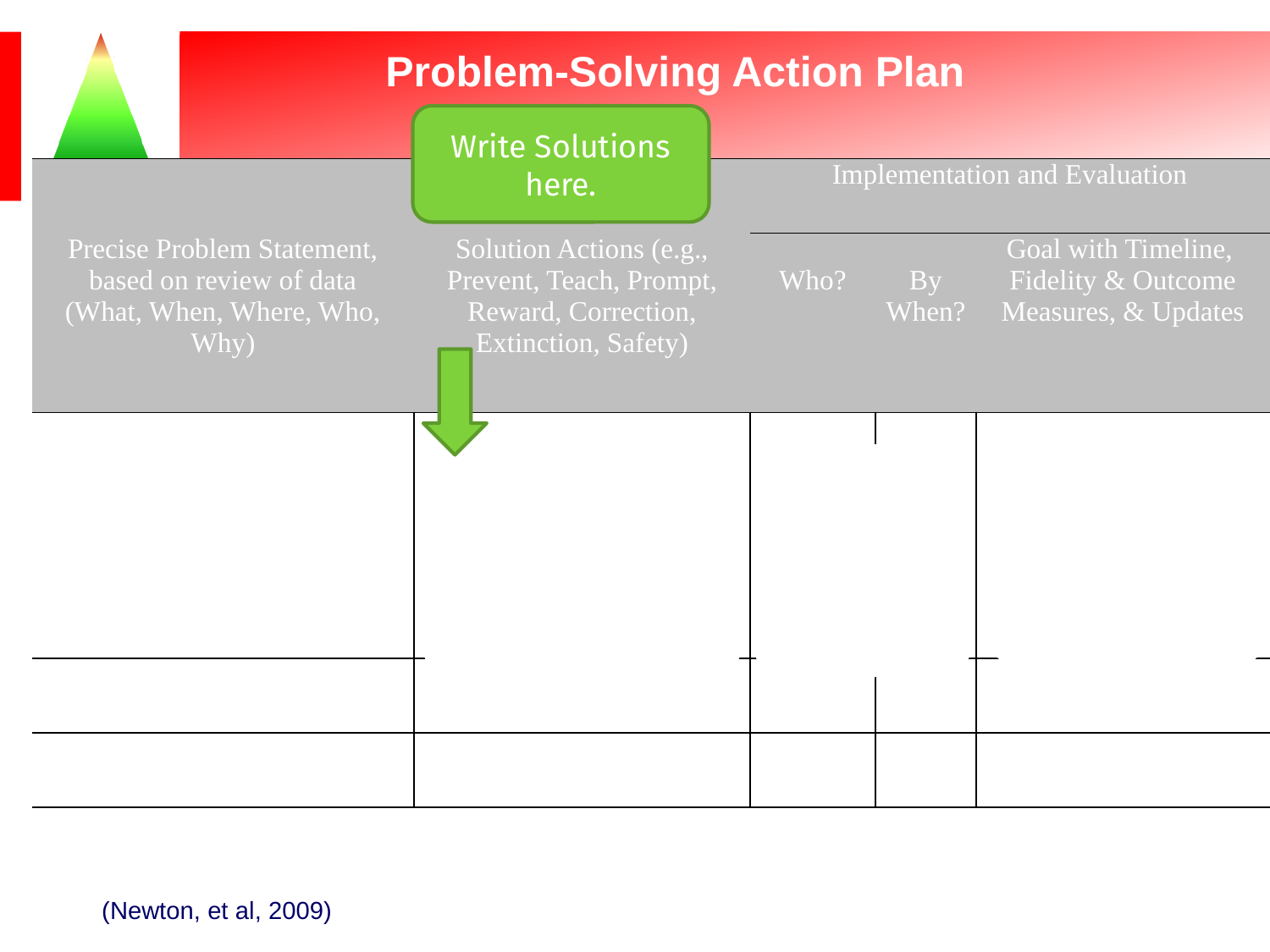

Problem-Solving Action Plan
Write Solutions here.
|  |  | Implementation and Evaluation |  |  |
| --- | --- | --- | --- | --- |
| Precise Problem Statement, based on review of data (What, When, Where, Who, Why) | Solution Actions (e.g., Prevent, Teach, Prompt, Reward, Correction, Extinction, Safety) | Who? | By When? | Goal with Timeline, Fidelity & Outcome Measures, & Updates |
|  |  | SS JA All teachers | 11/1/10 11/3/10 11/3/10 | JM will earn 80% of his daily points on his daily progress report per day for 4/5 days per week by 12/18/10 |
|  |  |  |  |  |
|  |  |  |  |  |

JM has received 2 ODRs during the first grading period for disruptive behaviors in the classroom during reading possibly motivated by attention.

Re-teach Respect lessons.
Teach 5 alternative expressions.
Behavior Contract and Reinforce 80% use of appropriate language.

(Newton, et al, 2009)